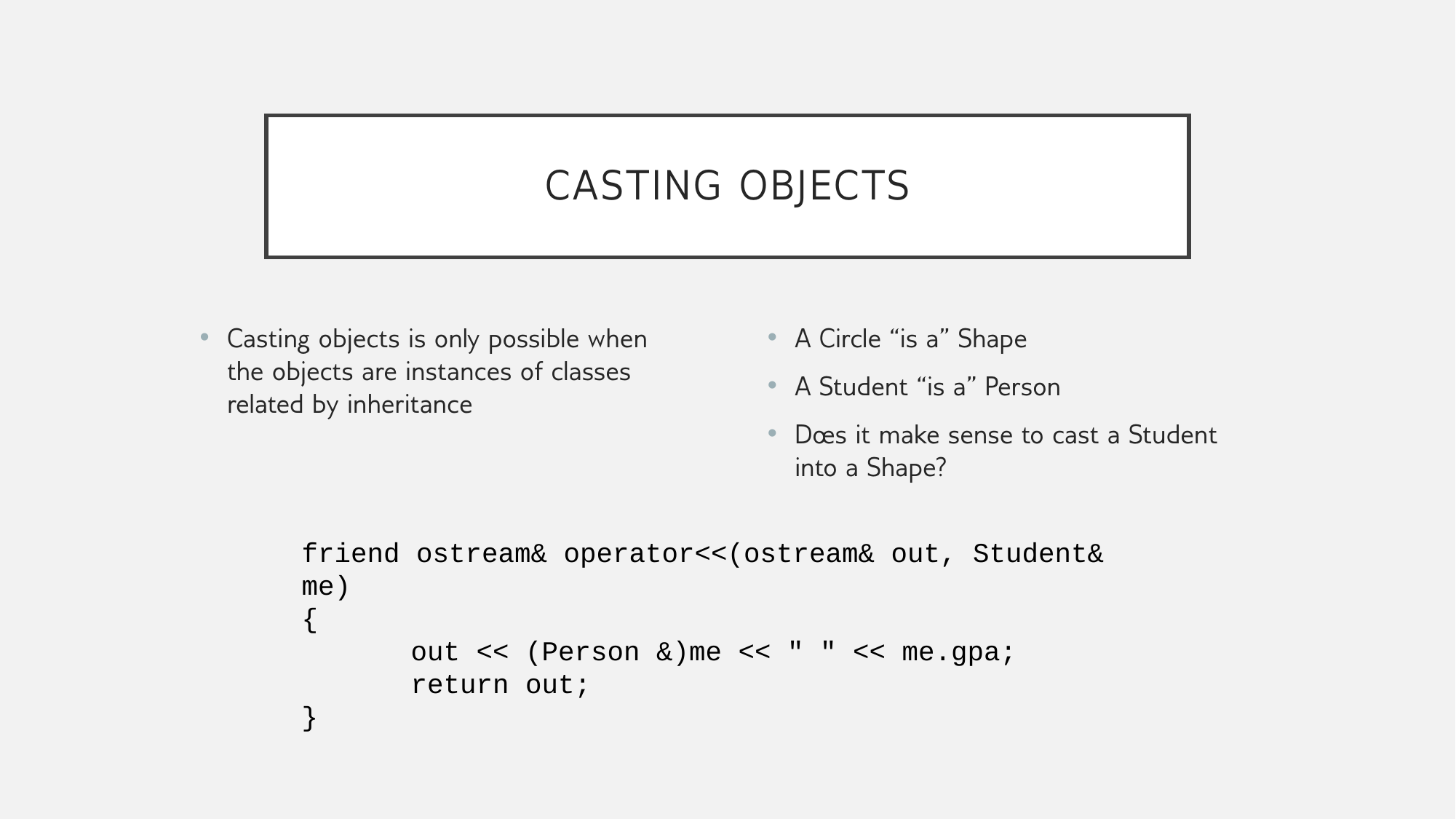

# Casting Objects
Casting objects is only possible when the objects are instances of classes related by inheritance
A Circle “is a” Shape
A Student “is a” Person
Does it make sense to cast a Student into a Shape?

friend ostream& operator<<(ostream& out, Student& me)
{
	out << (Person &)me << " " << me.gpa;
	return out;
}